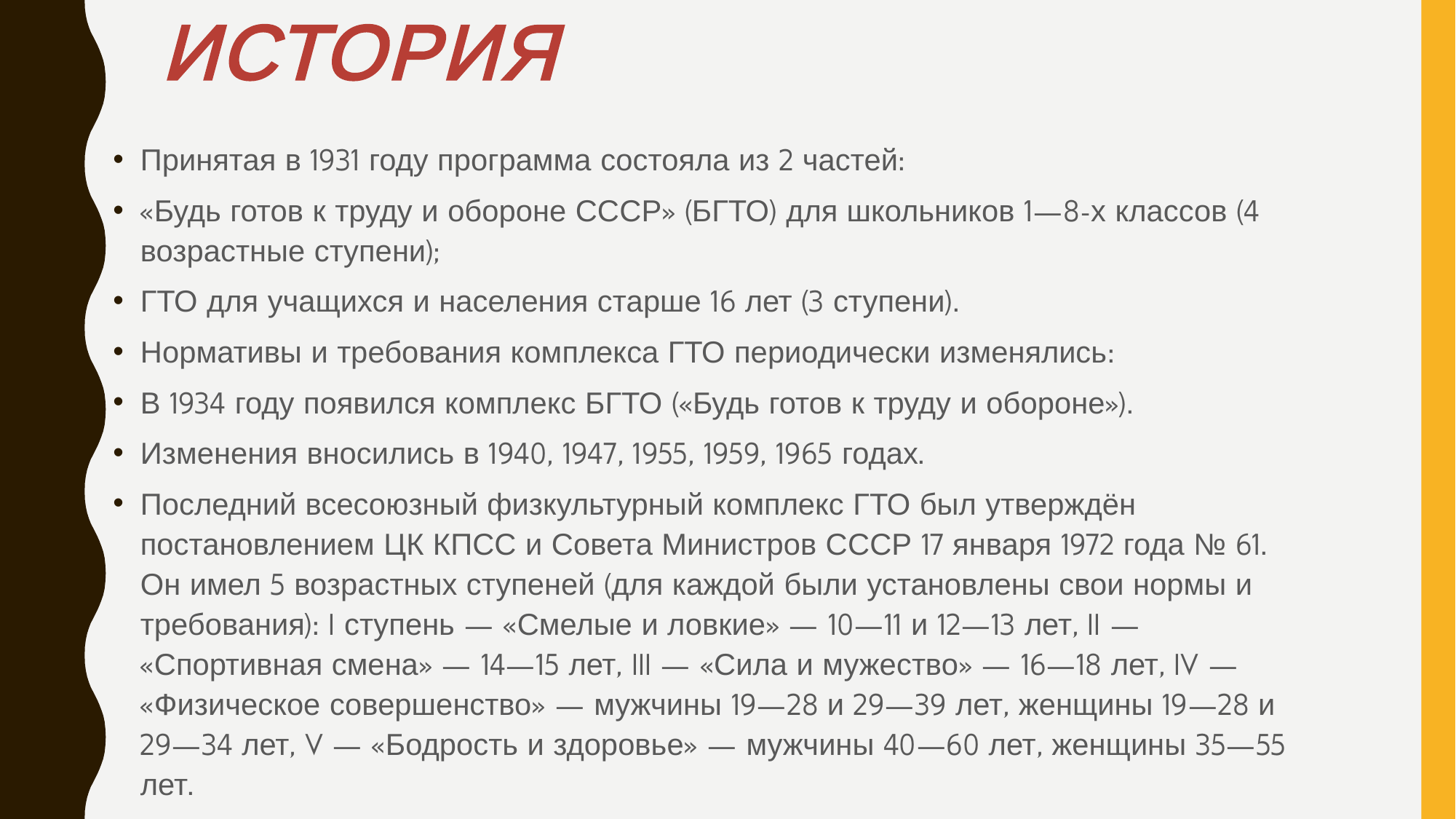

# История
Принятая в 1931 году программа состояла из 2 частей:
«Будь готов к труду и обороне СССР» (БГТО) для школьников 1—8-х классов (4 возрастные ступени);
ГТО для учащихся и населения старше 16 лет (3 ступени).
Нормативы и требования комплекса ГТО периодически изменялись:
В 1934 году появился комплекс БГТО («Будь готов к труду и обороне»).
Изменения вносились в 1940, 1947, 1955, 1959, 1965 годах.
Последний всесоюзный физкультурный комплекс ГТО был утверждён постановлением ЦК КПСС и Совета Министров СССР 17 января 1972 года № 61. Он имел 5 возрастных ступеней (для каждой были установлены свои нормы и требования): I ступень — «Смелые и ловкие» — 10—11 и 12—13 лет, II — «Спортивная смена» — 14—15 лет, III — «Сила и мужество» — 16—18 лет, IV — «Физическое совершенство» — мужчины 19—28 и 29—39 лет, женщины 19—28 и 29—34 лет, V — «Бодрость и здоровье» — мужчины 40—60 лет, женщины 35—55 лет.